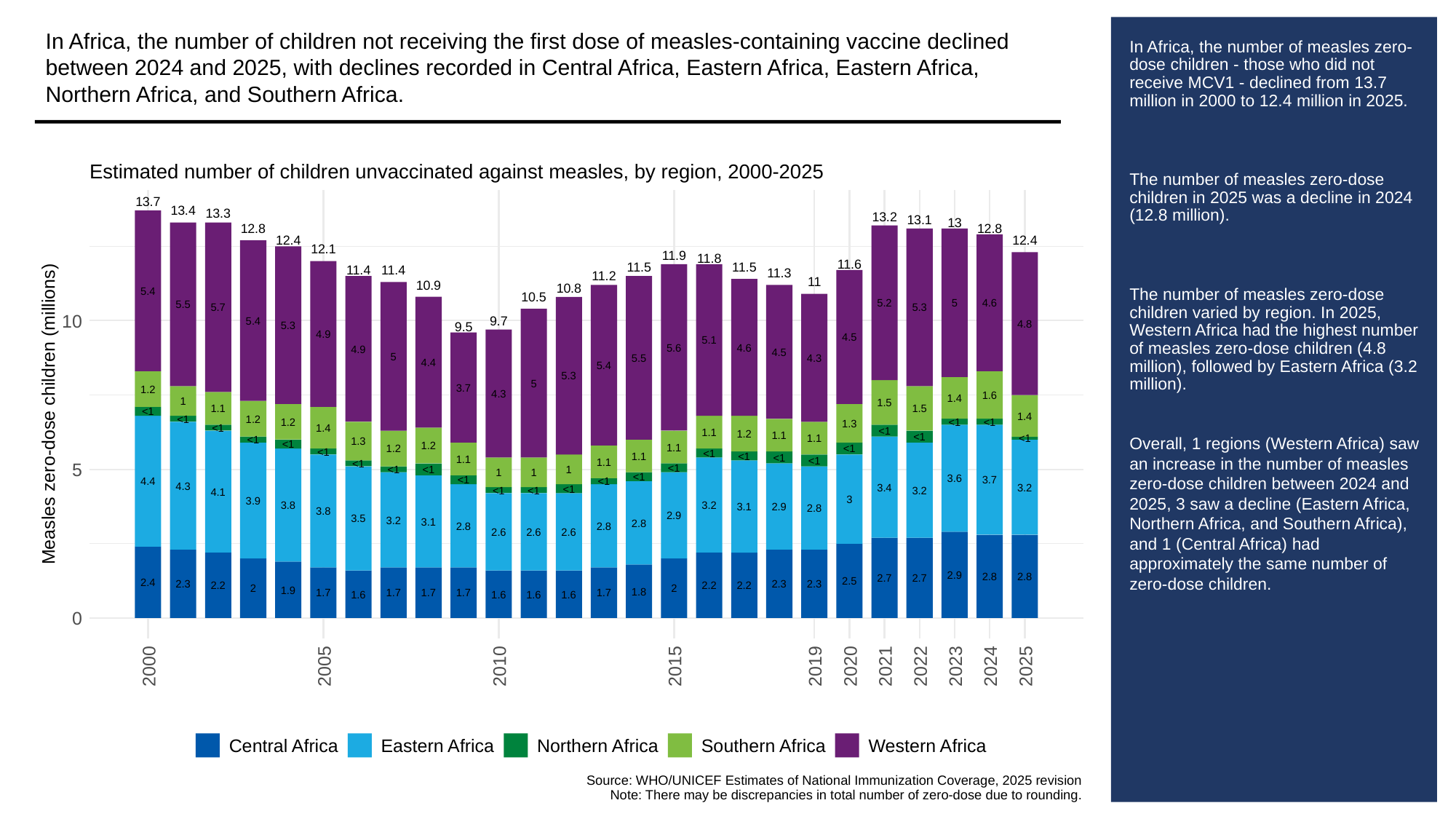

In Africa, the number of children not receiving the first dose of measles-containing vaccine declined between 2024 and 2025, with declines recorded in Central Africa, Eastern Africa, Eastern Africa, Northern Africa, and Southern Africa.
# In Africa, the number of measles zero-dose children - those who did not receive MCV1 - declined from 13.7 million in 2000 to 12.4 million in 2025.

The number of measles zero-dose children in 2025 was a decline in 2024 (12.8 million).

The number of measles zero-dose children varied by region. In 2025, Western Africa had the highest number of measles zero-dose children (4.8 million), followed by Eastern Africa (3.2 million).

Overall, 1 regions (Western Africa) saw an increase in the number of measles zero-dose children between 2024 and 2025, 3 saw a decline (Eastern Africa, Northern Africa, and Southern Africa), and 1 (Central Africa) had approximately the same number of zero-dose children.

Estimated number of children unvaccinated against measles, by region, 2000-2025

13.7
13.4
13.3

13.2
13.1
13

12.8
12.8

12.4
12.4

12.1

11.9

11.8
11.6

11.5
11.5

11.4
11.4
11.3

11.2

11

10.9

10.8

5.4
10.5

5.2
5
4.6
5.5
5.7
5.3

10
9.7
5.4
4.8

5.3
9.5

4.9

4.5
5.1
5.6
4.6
4.9
4.5
5
5.5
4.3
4.4
5.4

5.3

5

3.7
1.2

4.3
1.6

1.4

1
1.5

1.1
1.5

<1
Measles zero-dose children (millions)
1.4
<1
1.2

1.2
<1
<1

1.3

<1
1.4

<1

1.1
1.2

1.1
<1
1.1
<1
<1

1.3

<1
1.2

1.1
1.2
<1

<1

<1

1.1
<1
<1

1.1
<1

1.1
<1

5

<1
<1
<1
1

1
1

<1
3.6

<1
3.7
4.4
<1

4.3
3.4
3.2

<1
<1
<1
3.2

4.1

3
3.9
3.8
3.2
3.1
2.9
2.8
3.8
2.9
3.5
3.2
3.1
2.8
2.8
2.8
2.6
2.6
2.6

2.9
2.8
2.8
2.7
2.7
2.5
2.4
2.3
2.3
2.3
2.2
2.2
2.2
2
2
1.9
1.8
1.7
1.7
1.7
1.7
1.7
1.6
1.6
1.6
1.6
0

2000
2005
2010
2015
2019
2020
2021
2022
2023
2024
2025

Central Africa
Eastern Africa
Northern Africa
Southern Africa
Western Africa
Source: WHO/UNICEF Estimates of National Immunization Coverage, 2025 revision
Note: There may be discrepancies in total number of zero-dose due to rounding.